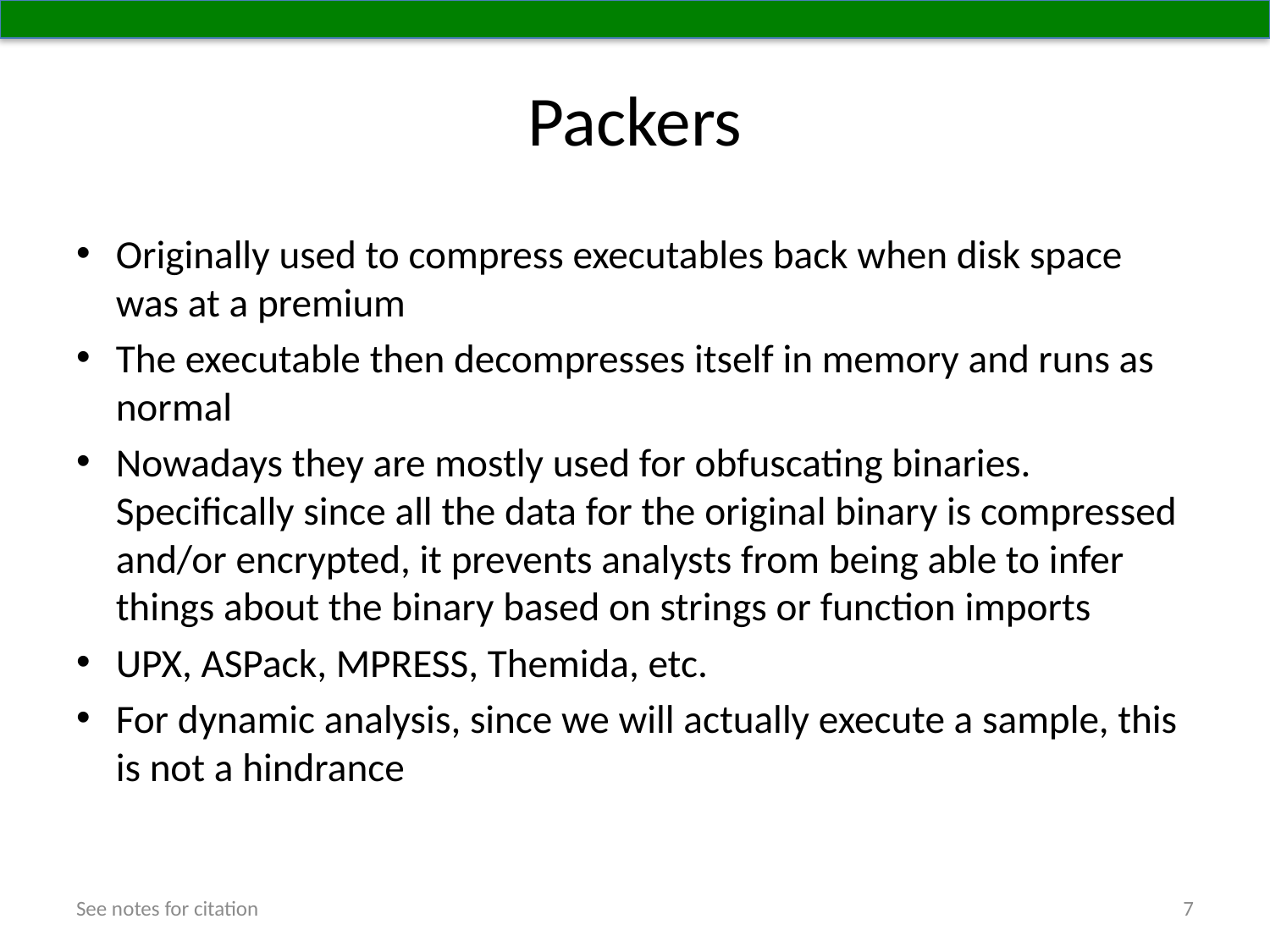

# Packers
Originally used to compress executables back when disk space was at a premium
The executable then decompresses itself in memory and runs as normal
Nowadays they are mostly used for obfuscating binaries. Specifically since all the data for the original binary is compressed and/or encrypted, it prevents analysts from being able to infer things about the binary based on strings or function imports
UPX, ASPack, MPRESS, Themida, etc.
For dynamic analysis, since we will actually execute a sample, this is not a hindrance
See notes for citation
7